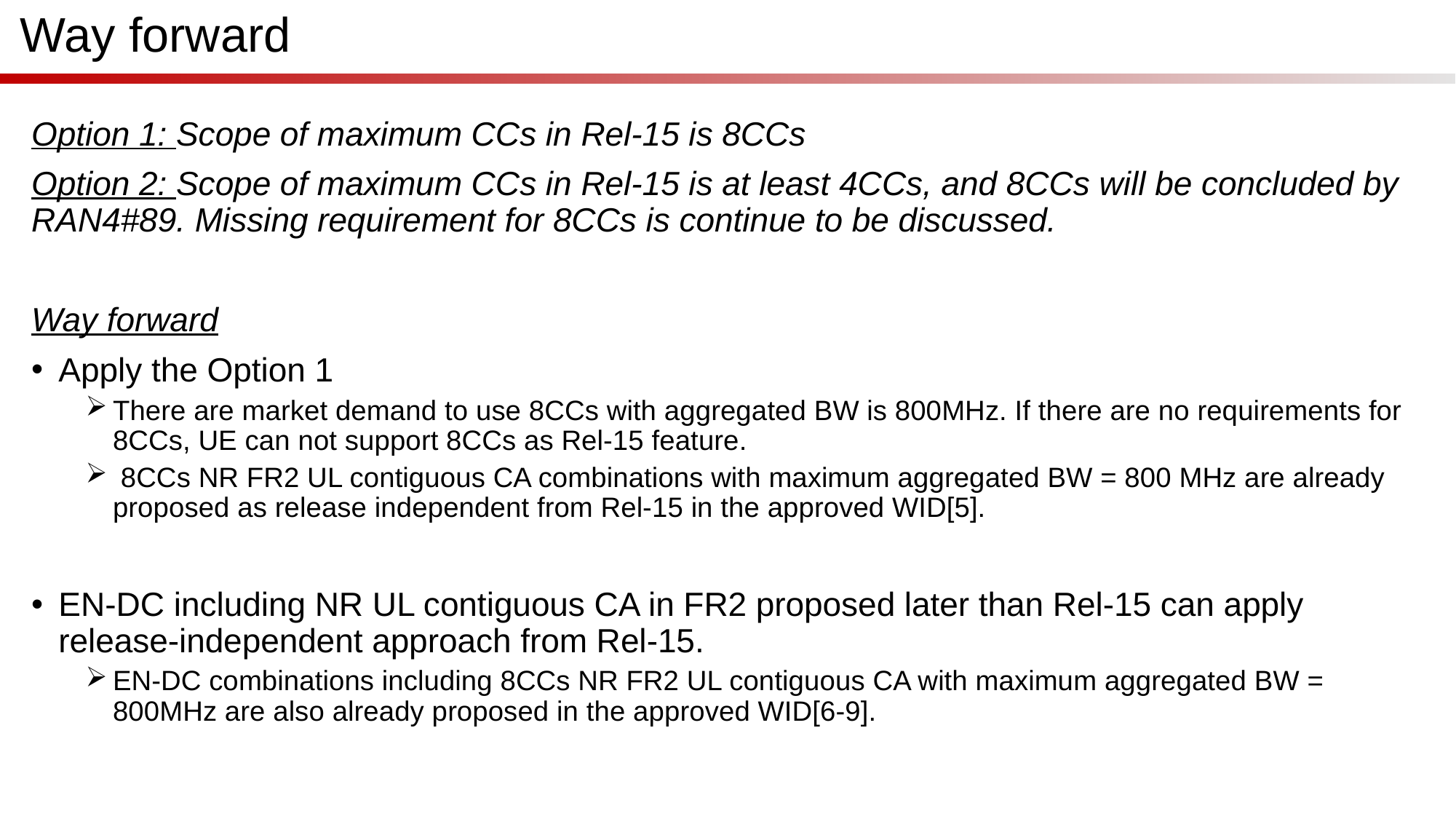

# Way forward
Option 1: Scope of maximum CCs in Rel-15 is 8CCs
Option 2: Scope of maximum CCs in Rel-15 is at least 4CCs, and 8CCs will be concluded by RAN4#89. Missing requirement for 8CCs is continue to be discussed.

Way forward
Apply the Option 1
There are market demand to use 8CCs with aggregated BW is 800MHz. If there are no requirements for 8CCs, UE can not support 8CCs as Rel-15 feature.
 8CCs NR FR2 UL contiguous CA combinations with maximum aggregated BW = 800 MHz are already proposed as release independent from Rel-15 in the approved WID[5].

EN-DC including NR UL contiguous CA in FR2 proposed later than Rel-15 can apply release-independent approach from Rel-15.
EN-DC combinations including 8CCs NR FR2 UL contiguous CA with maximum aggregated BW = 800MHz are also already proposed in the approved WID[6-9].